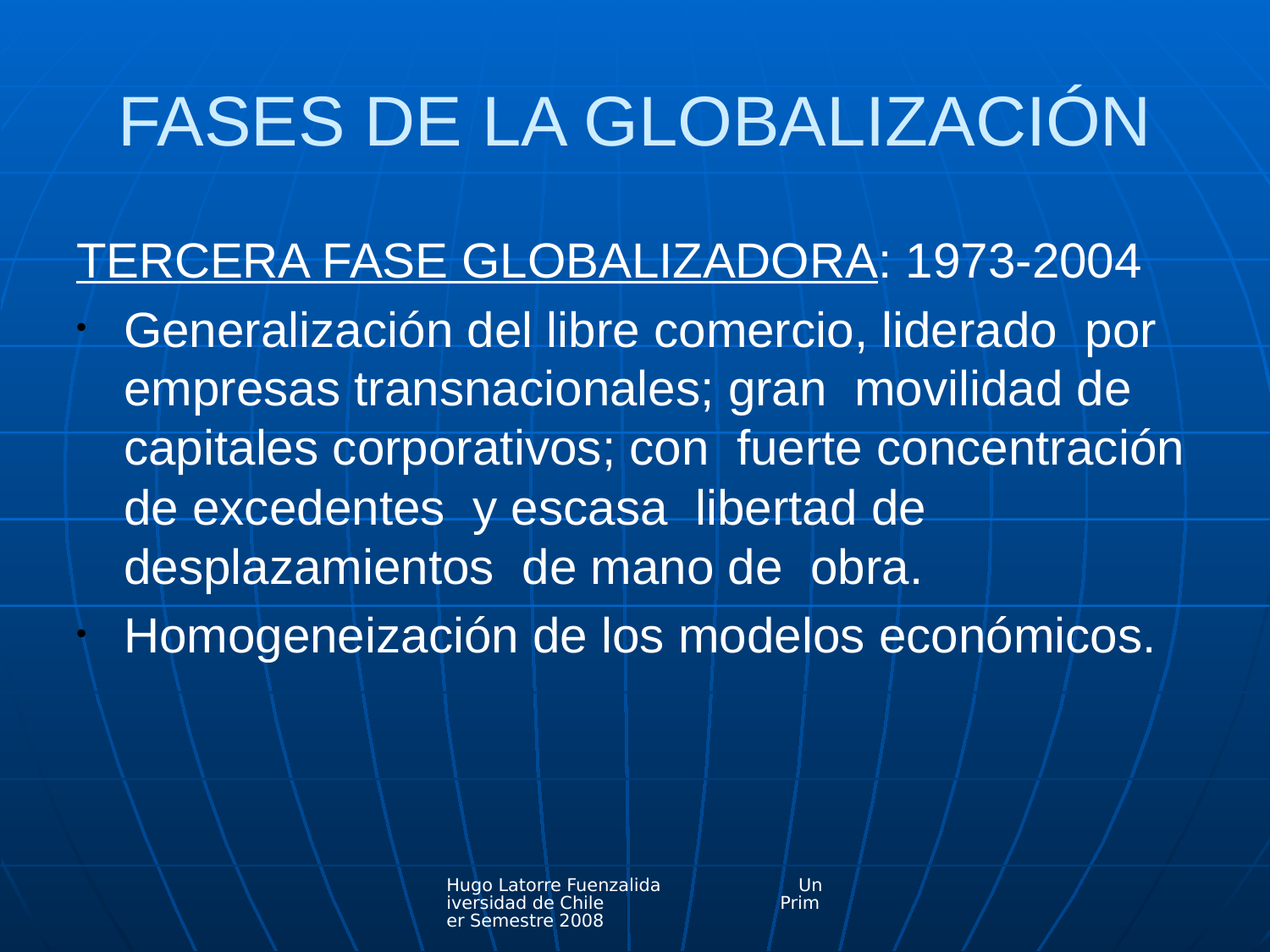

# FASES DE LA GLOBALIZACIÓN
TERCERA FASE GLOBALIZADORA: 1973-2004
Generalización del libre comercio, liderado  por  empresas transnacionales; gran  movilidad de capitales corporativos; con  fuerte concentración de excedentes  y escasa  libertad de desplazamientos  de mano de  obra.
Homogeneización de los modelos económicos.

Hugo Latorre Fuenzalida                         Universidad de Chile                                Primer Semestre 2008